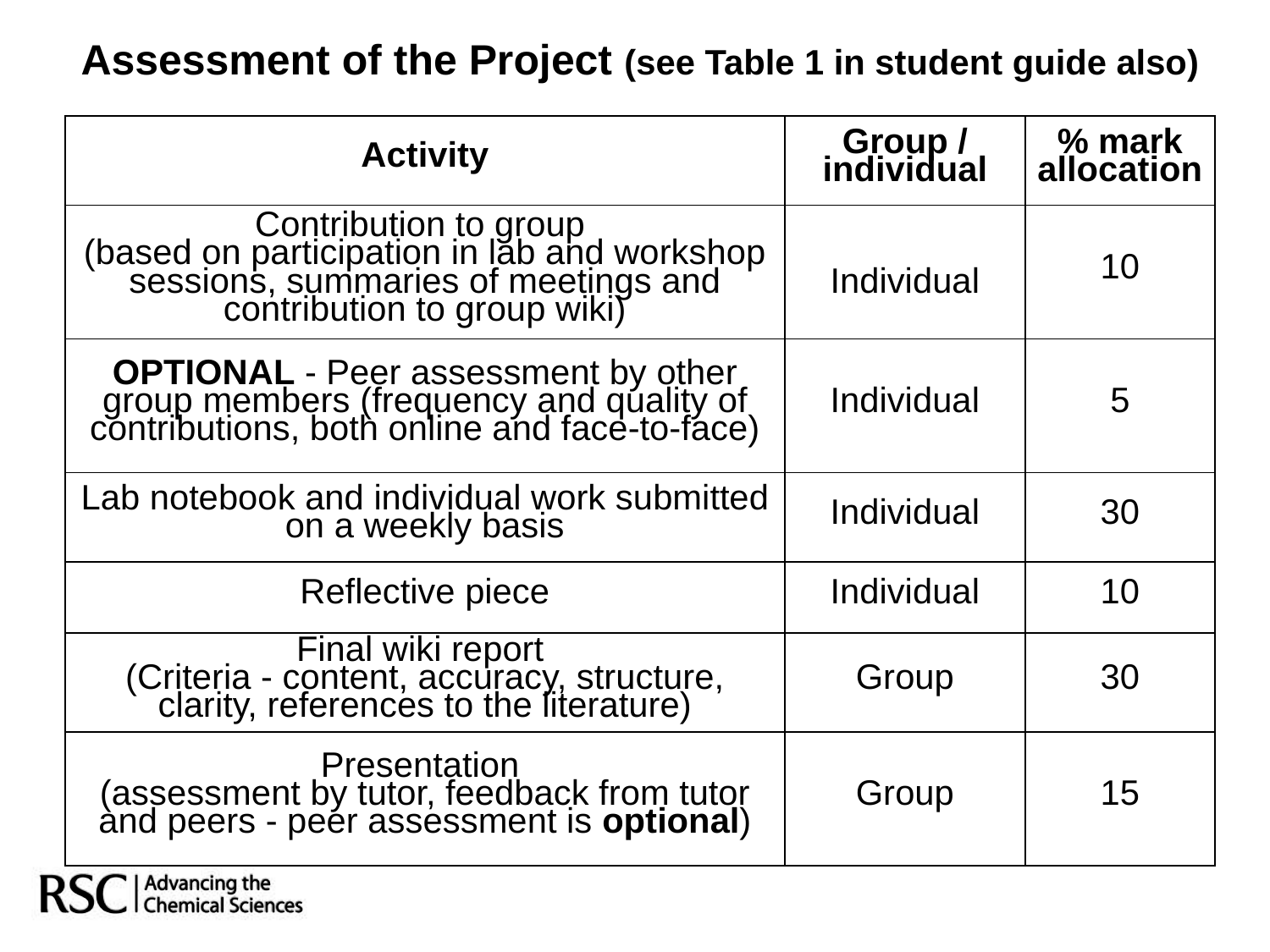

Assessment of the Project (see Table 1 in student guide also)
| Activity | Group / individual | % mark allocation |
| --- | --- | --- |
| Contribution to group (based on participation in lab and workshop sessions, summaries of meetings and contribution to group wiki) | Individual | 10 |
| OPTIONAL - Peer assessment by other group members (frequency and quality of contributions, both online and face-to-face) | Individual | 5 |
| Lab notebook and individual work submitted on a weekly basis | Individual | 30 |
| Reflective piece | Individual | 10 |
| Final wiki report (Criteria - content, accuracy, structure, clarity, references to the literature) | Group | 30 |
| Presentation (assessment by tutor, feedback from tutor and peers - peer assessment is optional) | Group | 15 |